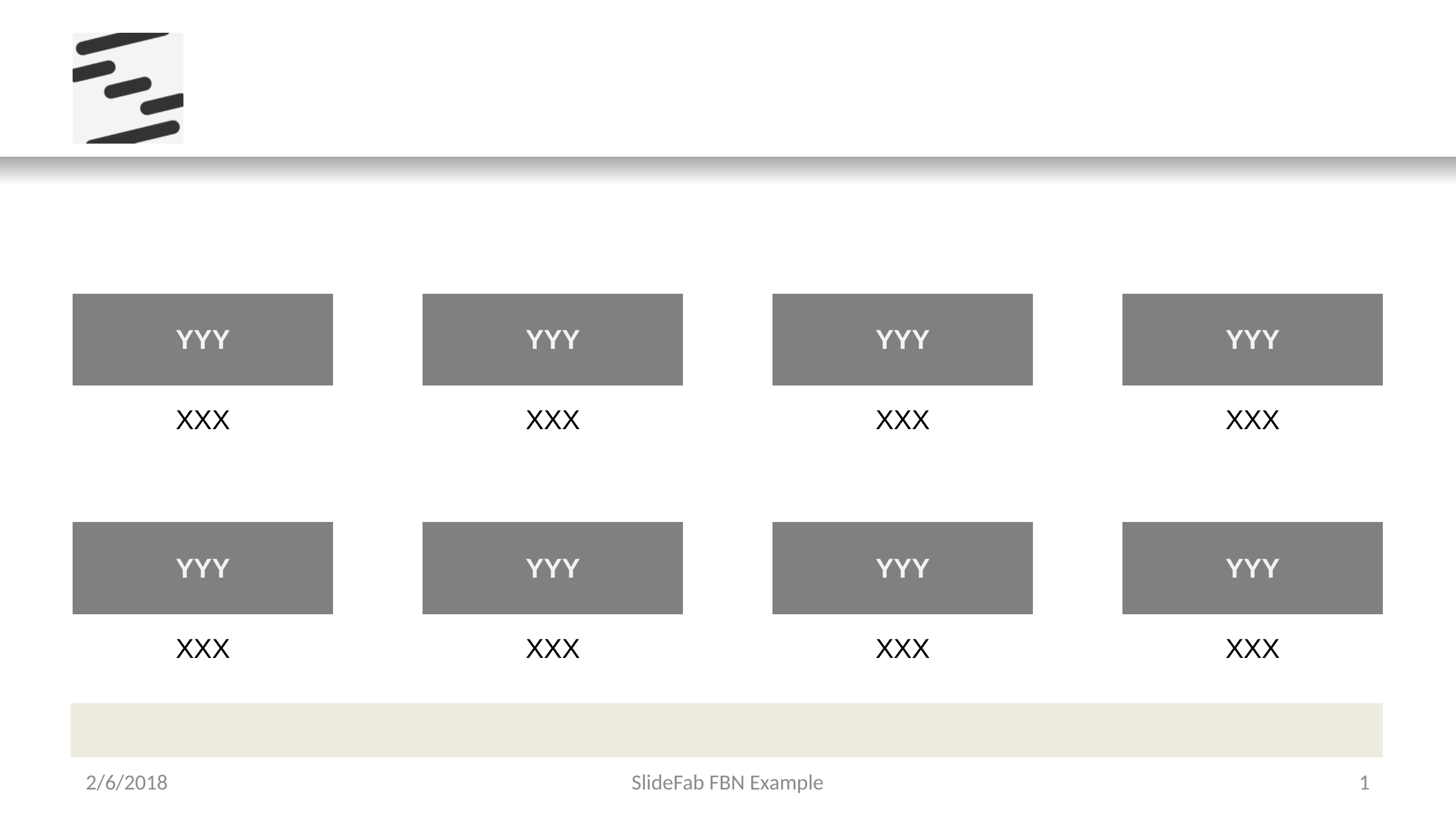

#

| YYY |  | YYY |  | YYY |  | YYY |
| --- | --- | --- | --- | --- | --- | --- |
| XXX |  | XXX |  | XXX |  | XXX |
|  |  |  |  |  |  |  |
| YYY |  | YYY |  | YYY |  | YYY |
| XXX |  | XXX |  | XXX |  | XXX |

2/6/2018
SlideFab FBN Example
1